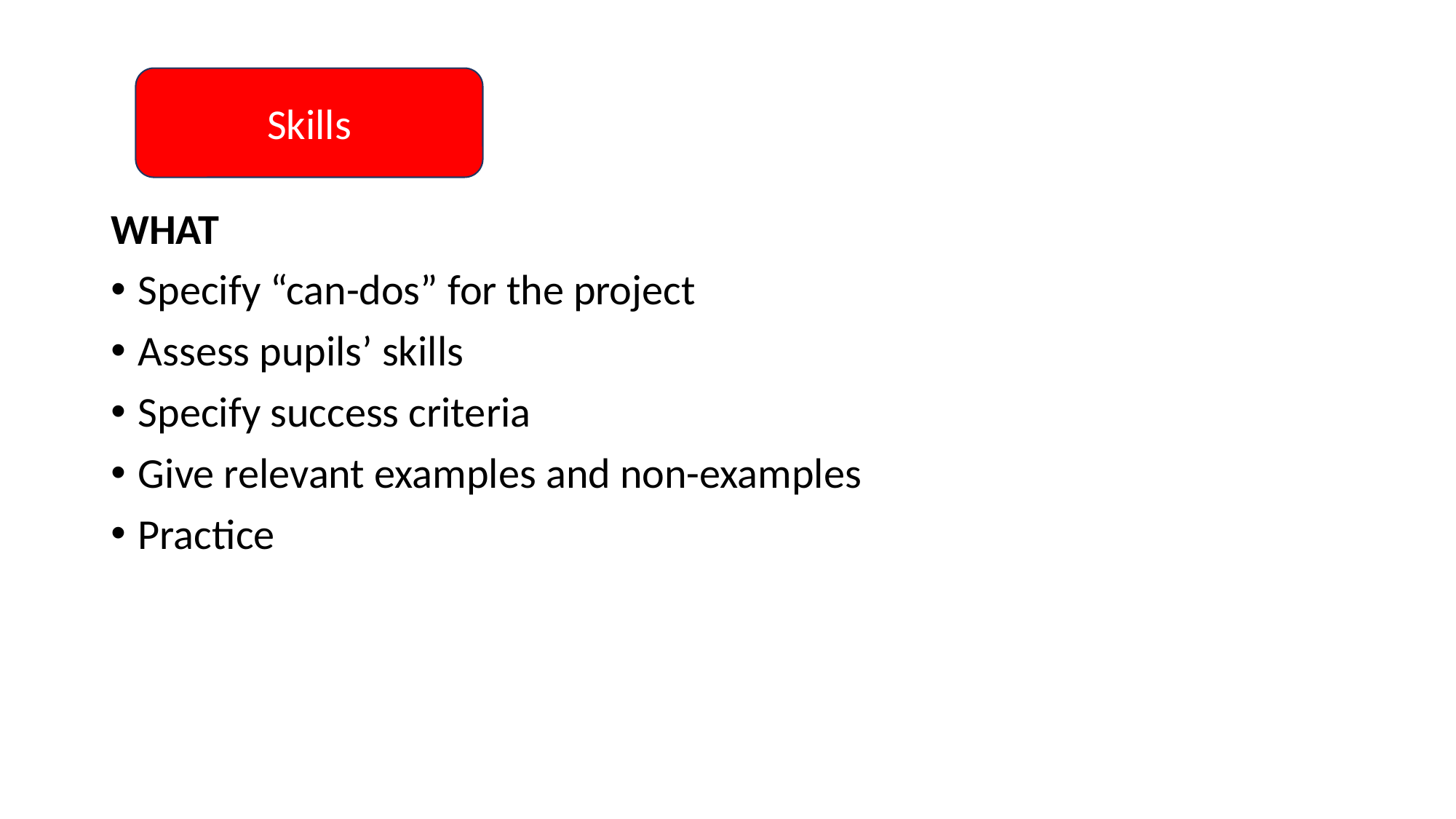

#
Skills
WHAT
Specify “can-dos” for the project
Assess pupils’ skills
Specify success criteria
Give relevant examples and non-examples
Practice